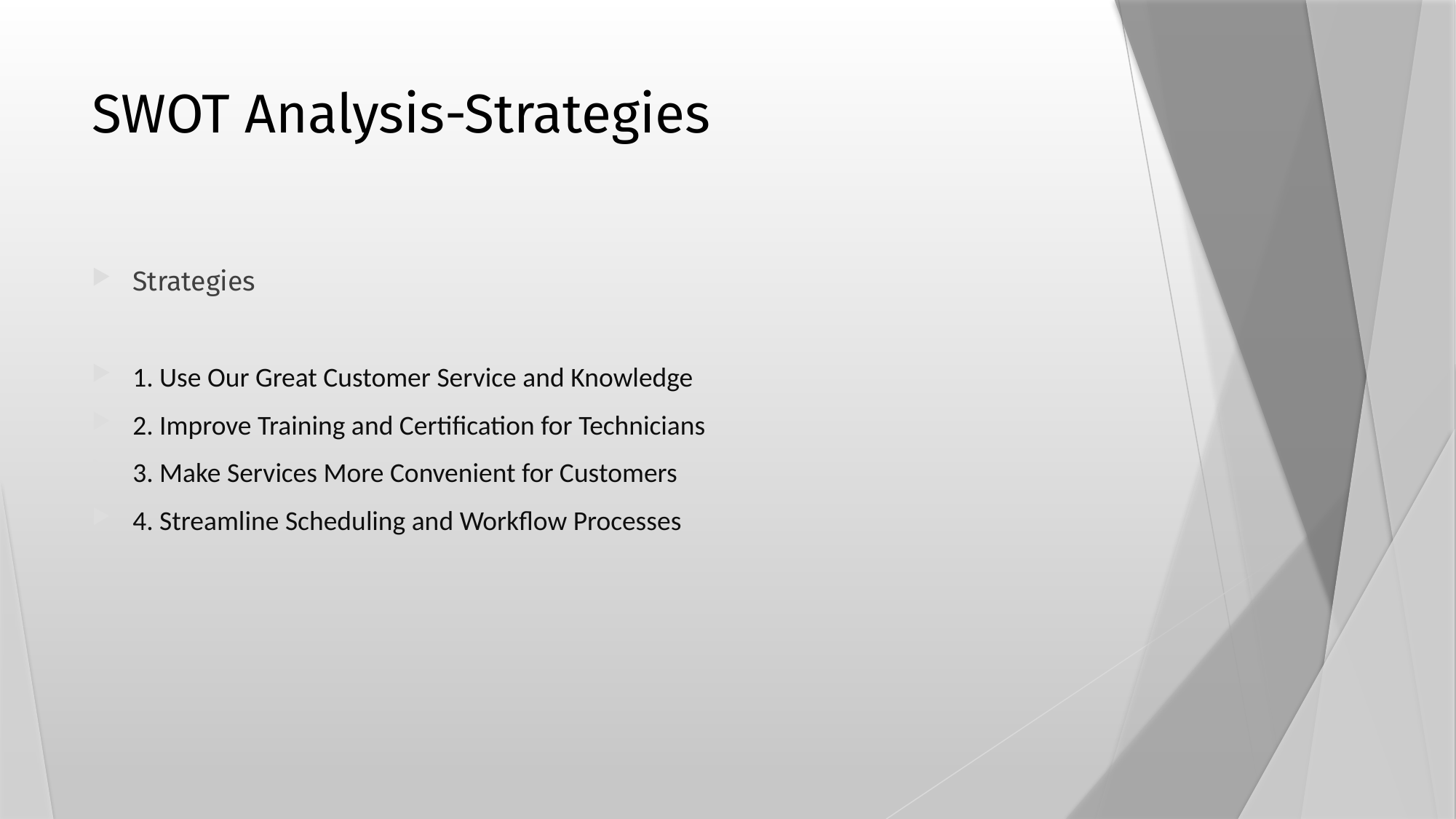

# SWOT Analysis-Strategies
Strategies

1. Use Our Great Customer Service and Knowledge
2. Improve Training and Certification for Technicians
3. Make Services More Convenient for Customers
4. Streamline Scheduling and Workflow Processes